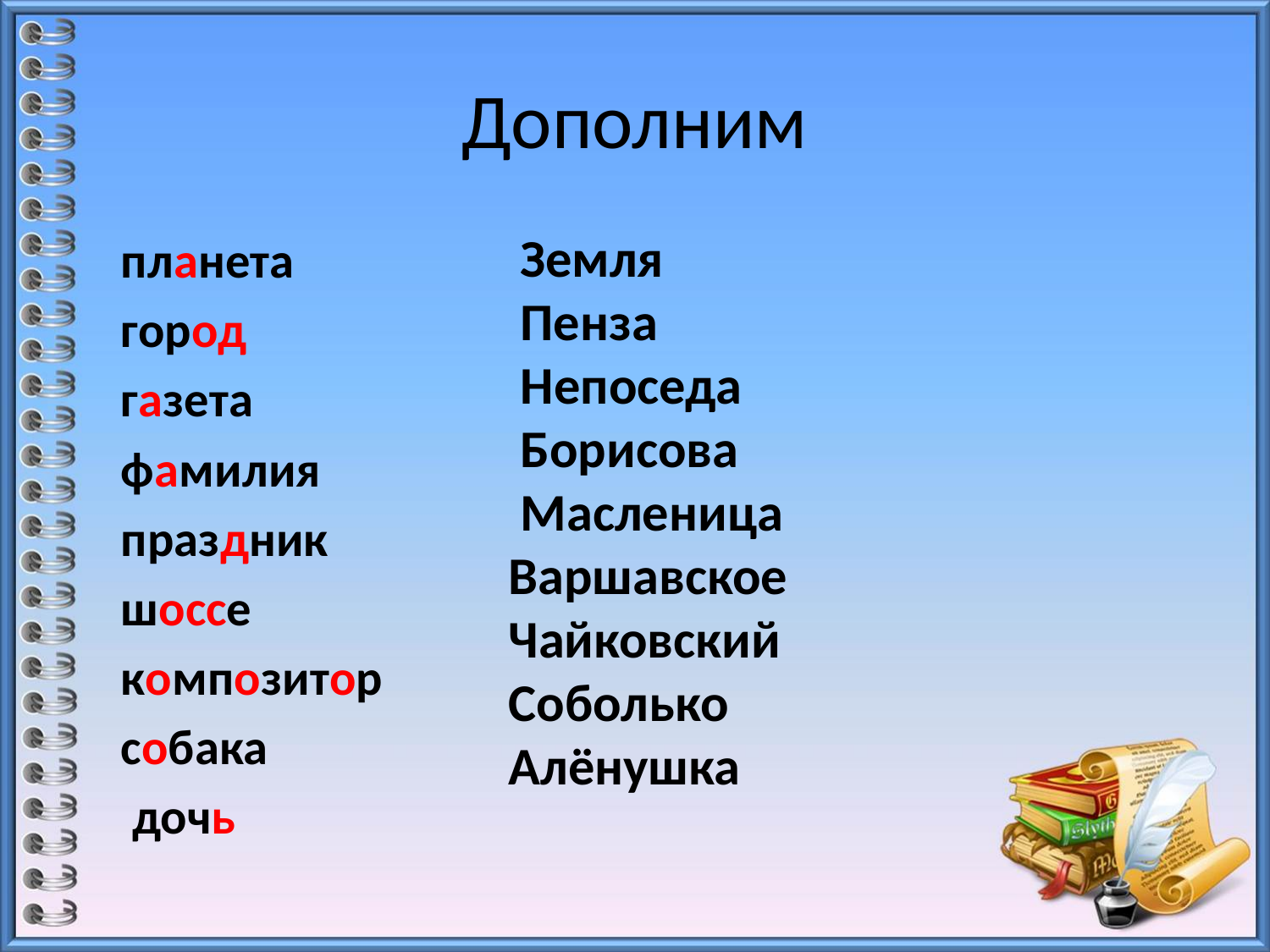

# Дополним
 Земля
 Пенза
 Непоседа
 Борисова
 Масленица
Варшавское
Чайковский
Соболько
Алёнушка
    планета
    город
    газета
    фамилия
    праздник
    шоссе
    композитор
    собака
     дочь